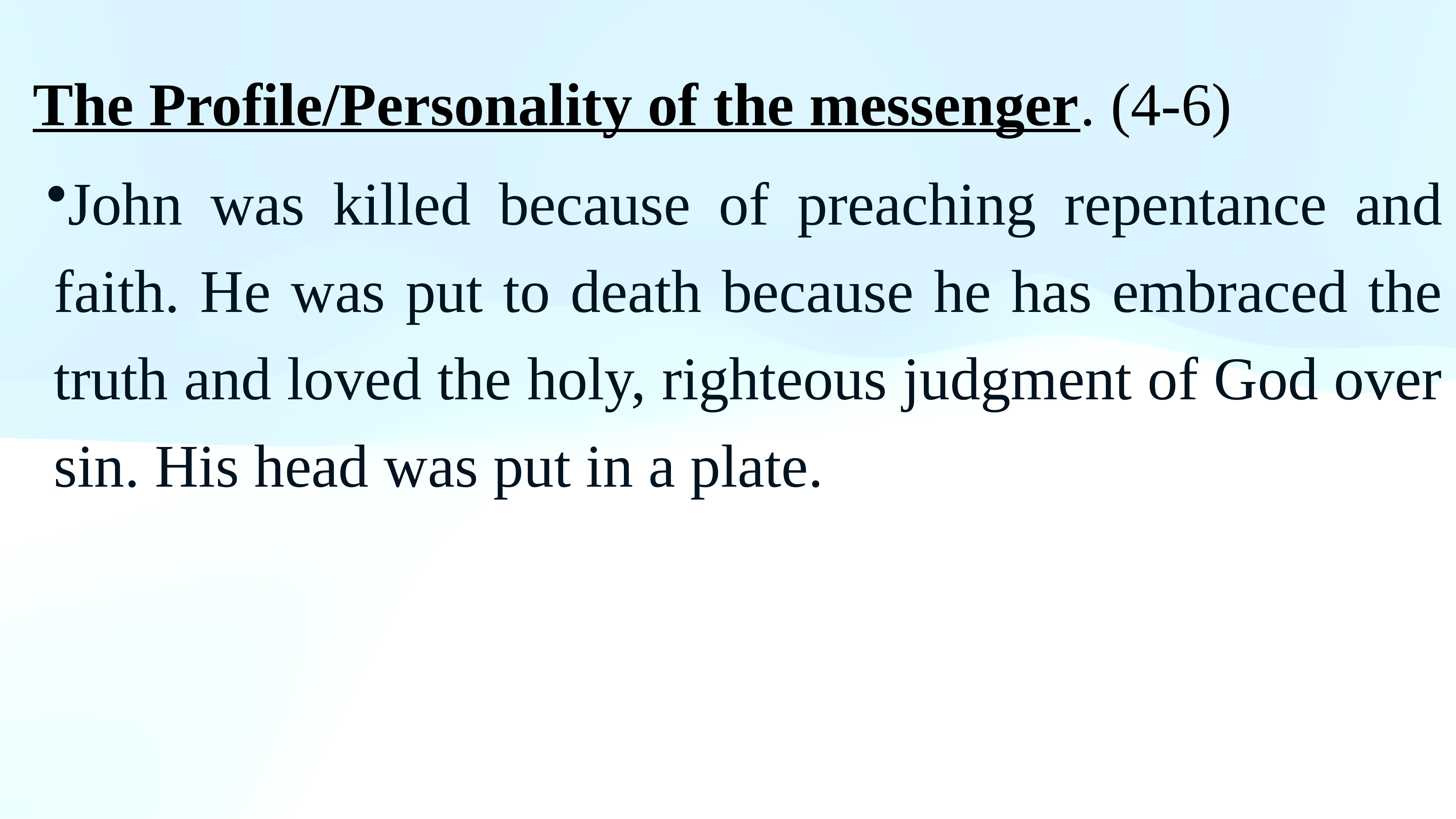

The Profile/Personality of the messenger. (4-6)
John was killed because of preaching repentance and faith. He was put to death because he has embraced the truth and loved the holy, righteous judgment of God over sin. His head was put in a plate.